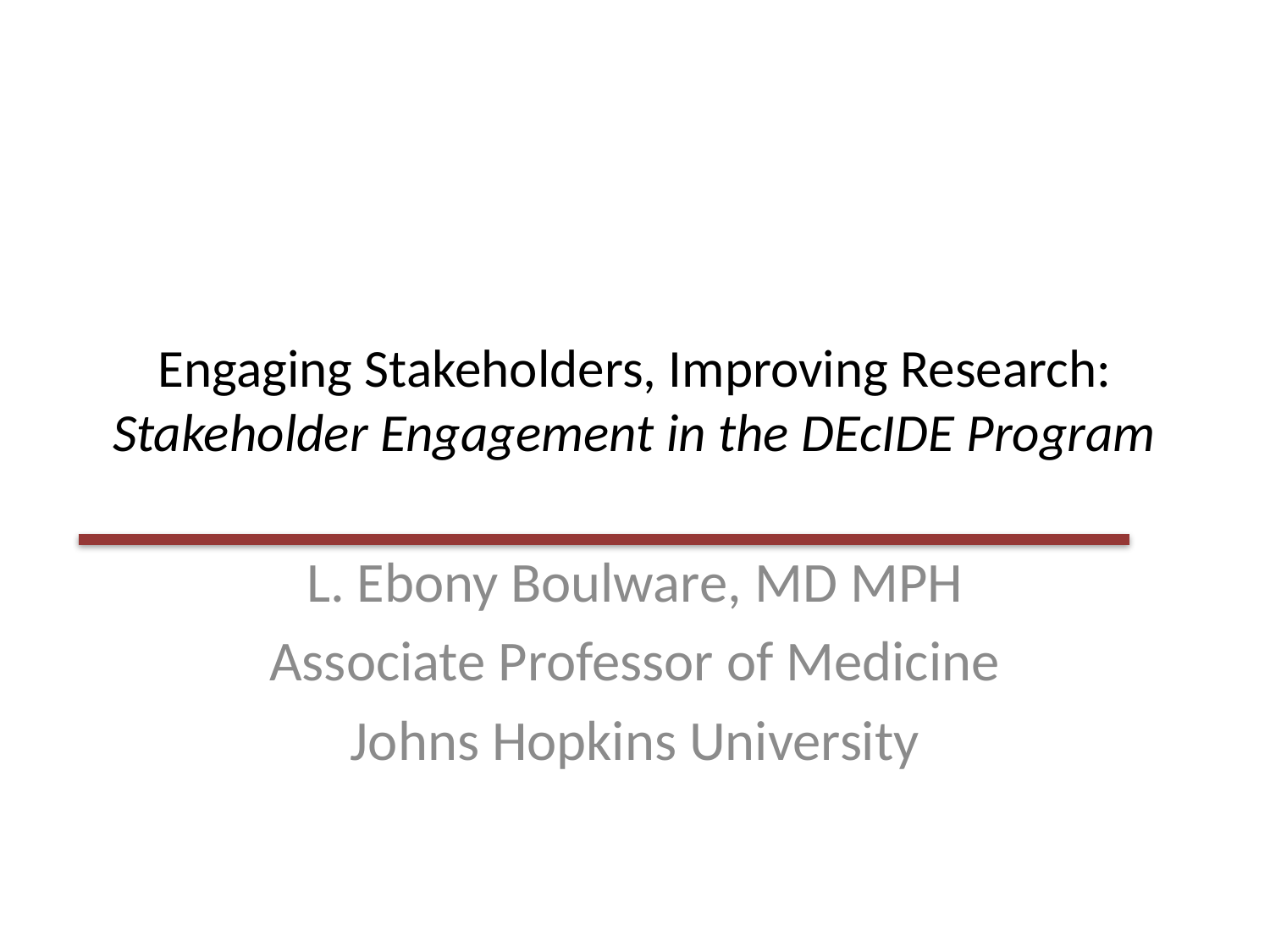

# Engaging Stakeholders, Improving Research: Stakeholder Engagement in the DEcIDE Program
L. Ebony Boulware, MD MPH
Associate Professor of Medicine
Johns Hopkins University